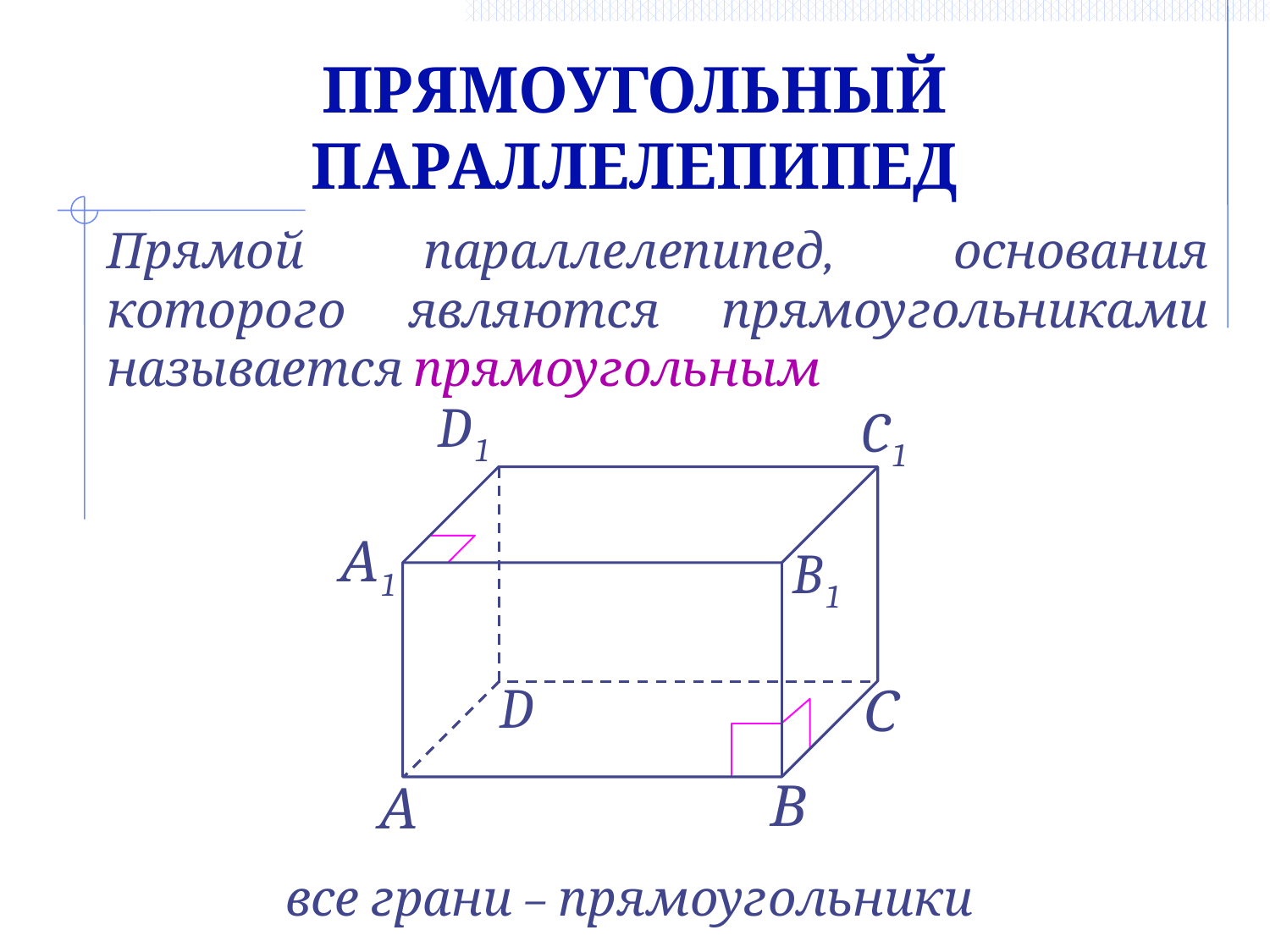

Прямоугольный параллелепипед
Прямой параллелепипед, основания которого являются прямоугольниками называется прямоугольным
D1
C1

А1
B1
D
С

В
А

все грани – прямоугольники